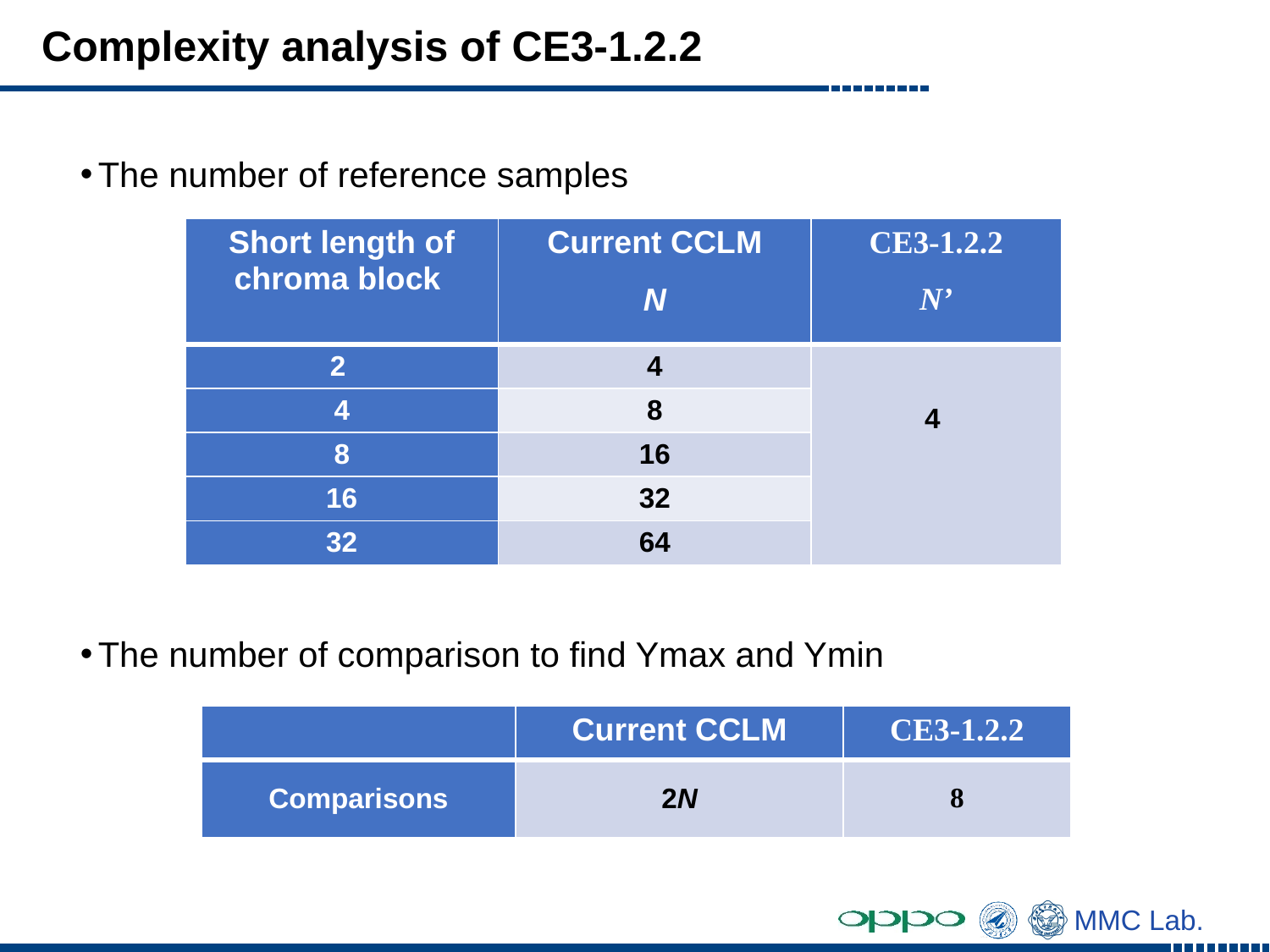

# Complexity analysis of CE3-1.2.2
The number of reference samples

The number of comparison to find Ymax and Ymin

| Short length of chroma block | Current CCLM N | CE3-1.2.2 N’ |
| --- | --- | --- |
| 2 | 4 | 4 |
| 4 | 8 |  |
| 8 | 16 |  |
| 16 | 32 |  |
| 32 | 64 |  |
|  | Current CCLM | CE3-1.2.2 |
| --- | --- | --- |
| Comparisons | 2N | 8 |